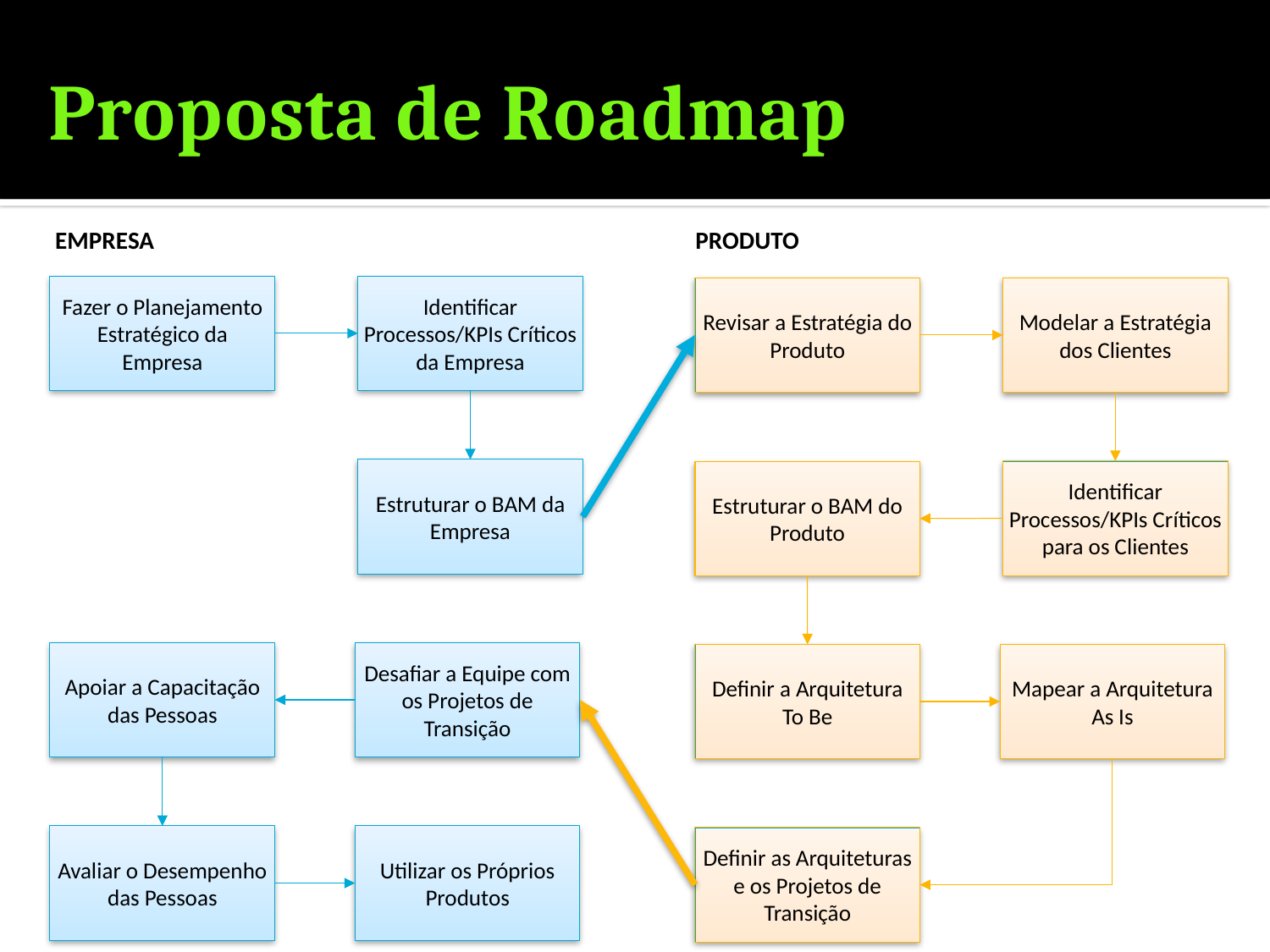

# Proposta de Roadmap
empresa
produto
Fazer o Planejamento Estratégico da Empresa
Identificar Processos/KPIs Críticos da Empresa
Revisar a Estratégia do Produto
Modelar a Estratégia dos Clientes
Estruturar o BAM da Empresa
Identificar Processos/KPIs Críticos para os Clientes
Estruturar o BAM do Produto
Apoiar a Capacitação das Pessoas
Desafiar a Equipe com os Projetos de Transição
Definir a Arquitetura To Be
Mapear a Arquitetura As Is
Avaliar o Desempenho das Pessoas
Utilizar os Próprios Produtos
Definir as Arquiteturas e os Projetos de Transição